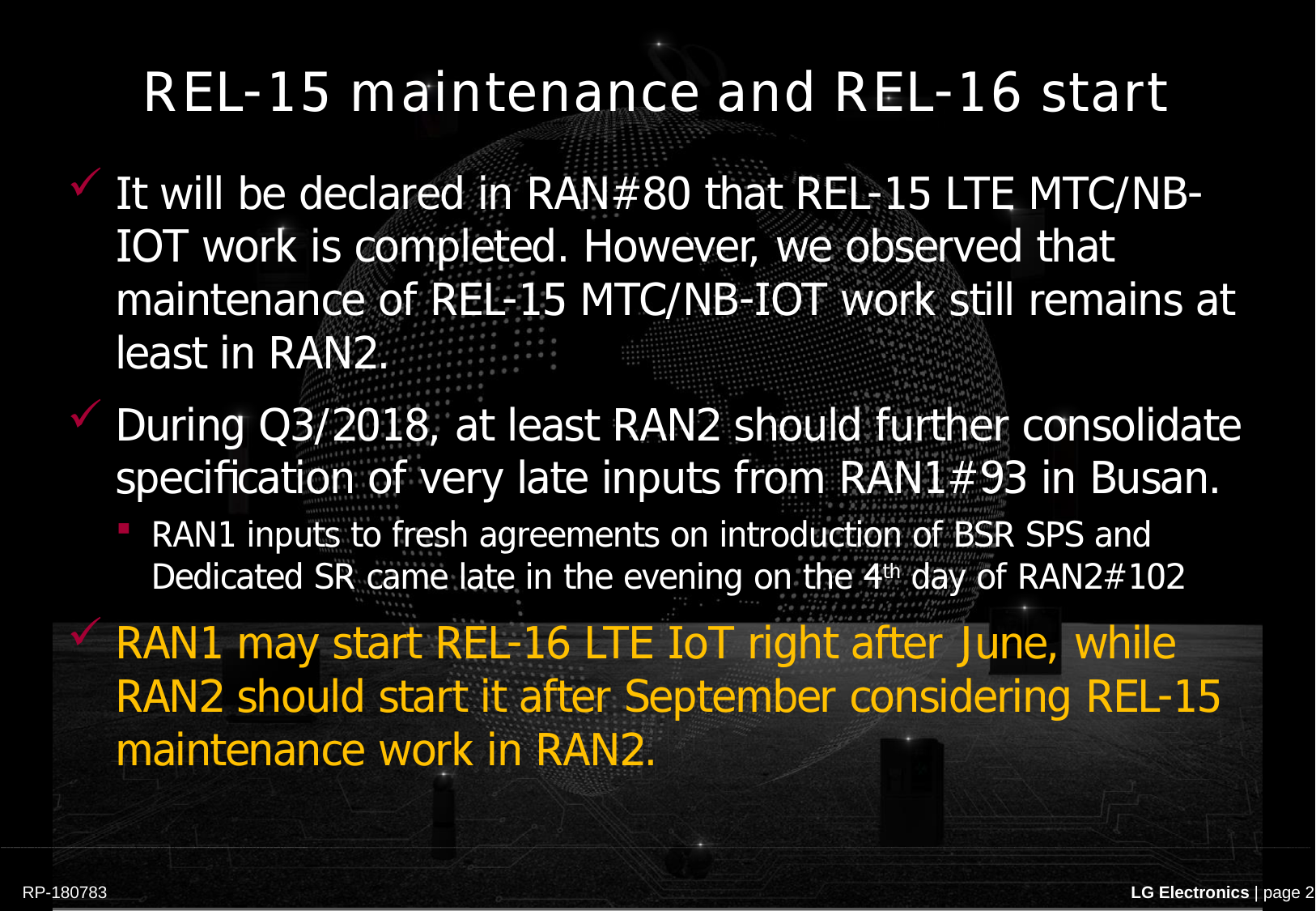

# REL-15 maintenance and REL-16 start
It will be declared in RAN#80 that REL-15 LTE MTC/NB-IOT work is completed. However, we observed that maintenance of REL-15 MTC/NB-IOT work still remains at least in RAN2.
During Q3/2018, at least RAN2 should further consolidate specification of very late inputs from RAN1#93 in Busan.
RAN1 inputs to fresh agreements on introduction of BSR SPS and Dedicated SR came late in the evening on the 4th day of RAN2#102
RAN1 may start REL-16 LTE IoT right after June, while RAN2 should start it after September considering REL-15 maintenance work in RAN2.